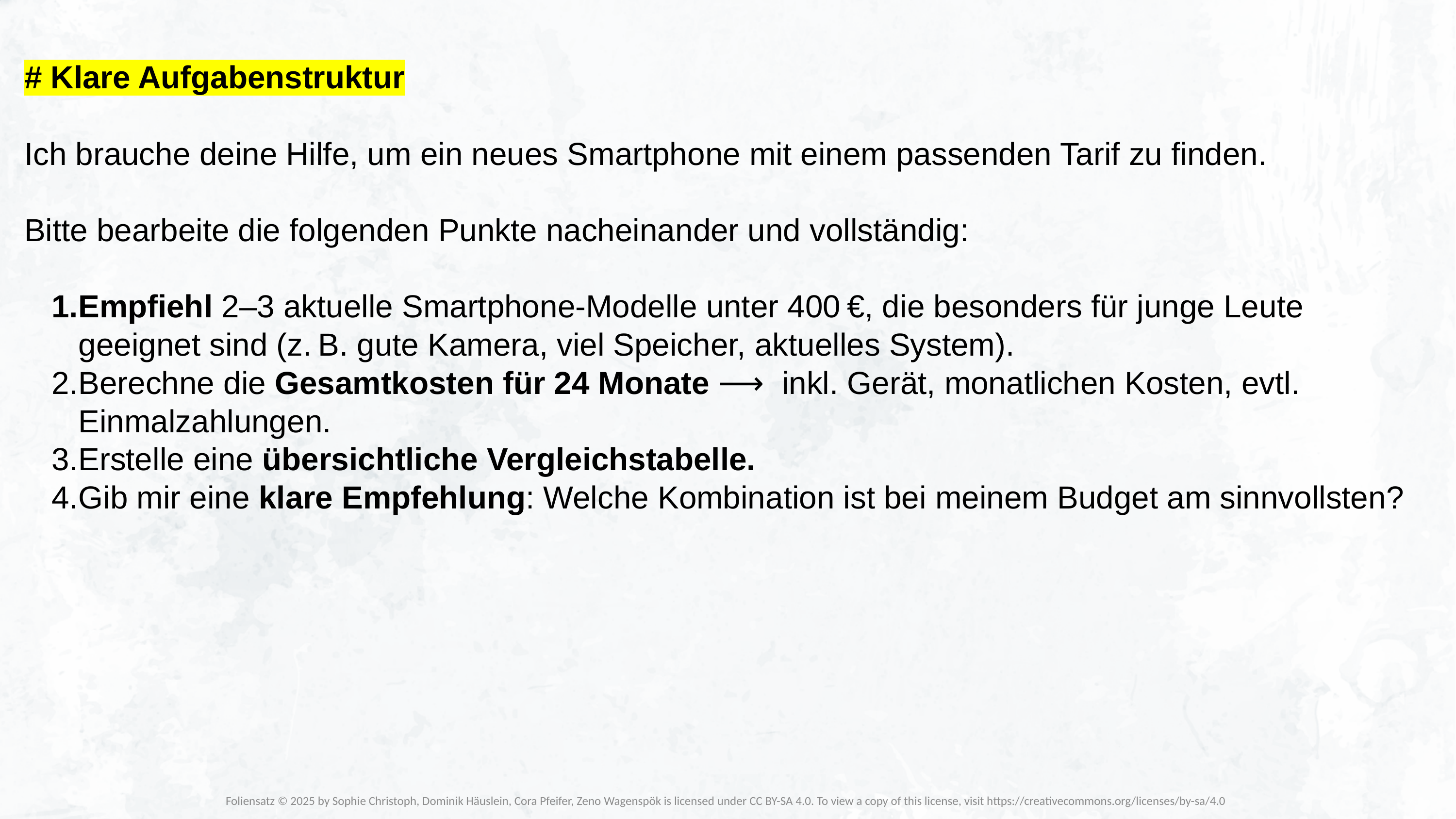

# Klare Aufgabenstruktur

Ich brauche deine Hilfe, um ein neues Smartphone mit einem passenden Tarif zu finden.

Bitte bearbeite die folgenden Punkte nacheinander und vollständig:

Empfiehl 2–3 aktuelle Smartphone-Modelle unter 400 €, die besonders für junge Leute geeignet sind (z. B. gute Kamera, viel Speicher, aktuelles System).
Berechne die Gesamtkosten für 24 Monate ⟶  inkl. Gerät, monatlichen Kosten, evtl. Einmalzahlungen.
Erstelle eine übersichtliche Vergleichstabelle.
Gib mir eine klare Empfehlung: Welche Kombination ist bei meinem Budget am sinnvollsten?

Foliensatz © 2025 by Sophie Christoph, Dominik Häuslein, Cora Pfeifer, Zeno Wagenspök is licensed under CC BY-SA 4.0. To view a copy of this license, visit https://creativecommons.org/licenses/by-sa/4.0